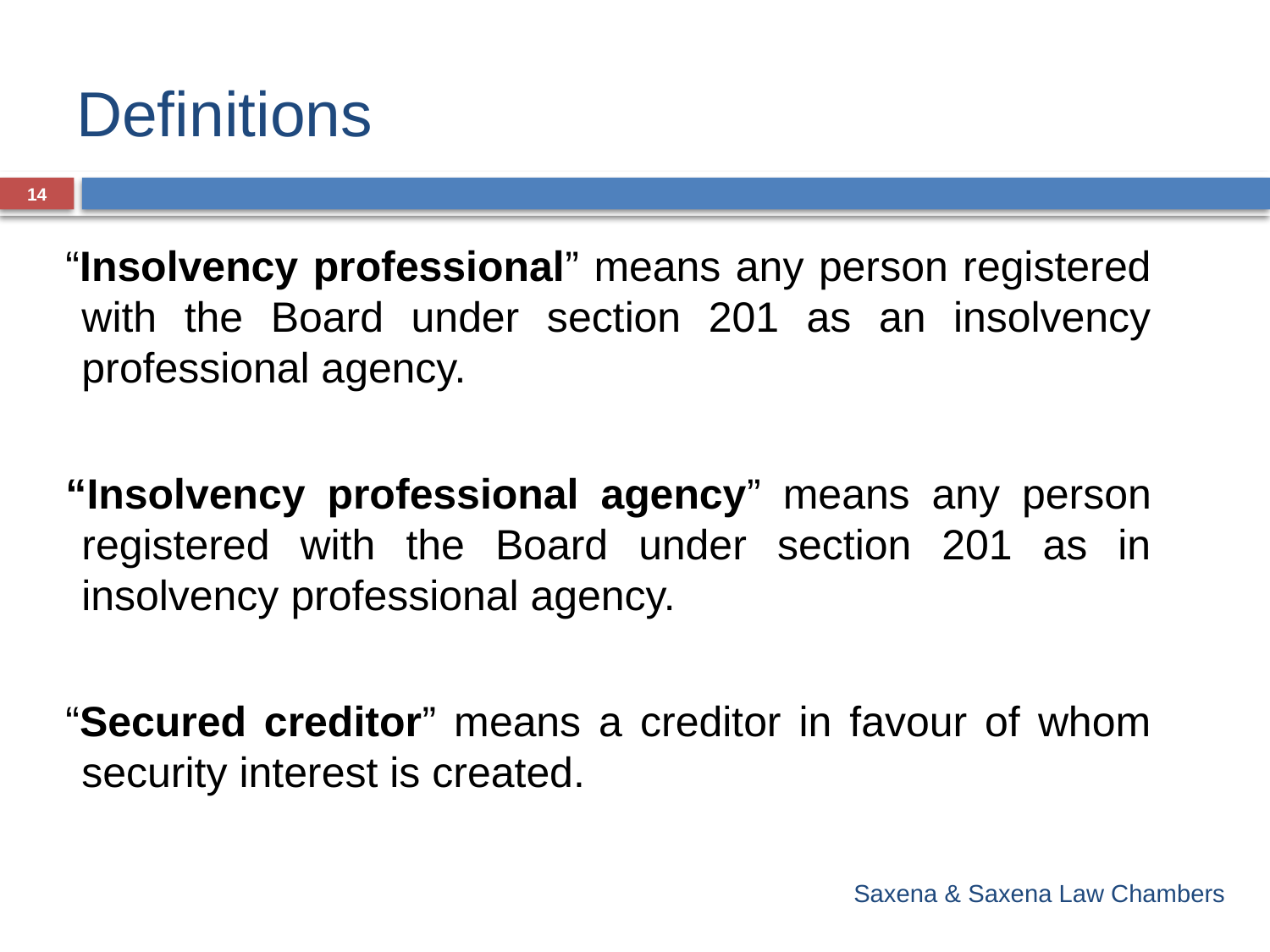

# Definitions
14
“Insolvency professional” means any person registered with the Board under section 201 as an insolvency professional agency.

“Insolvency professional agency” means any person registered with the Board under section 201 as in insolvency professional agency.

“Secured creditor” means a creditor in favour of whom security interest is created.

Saxena & Saxena Law Chambers